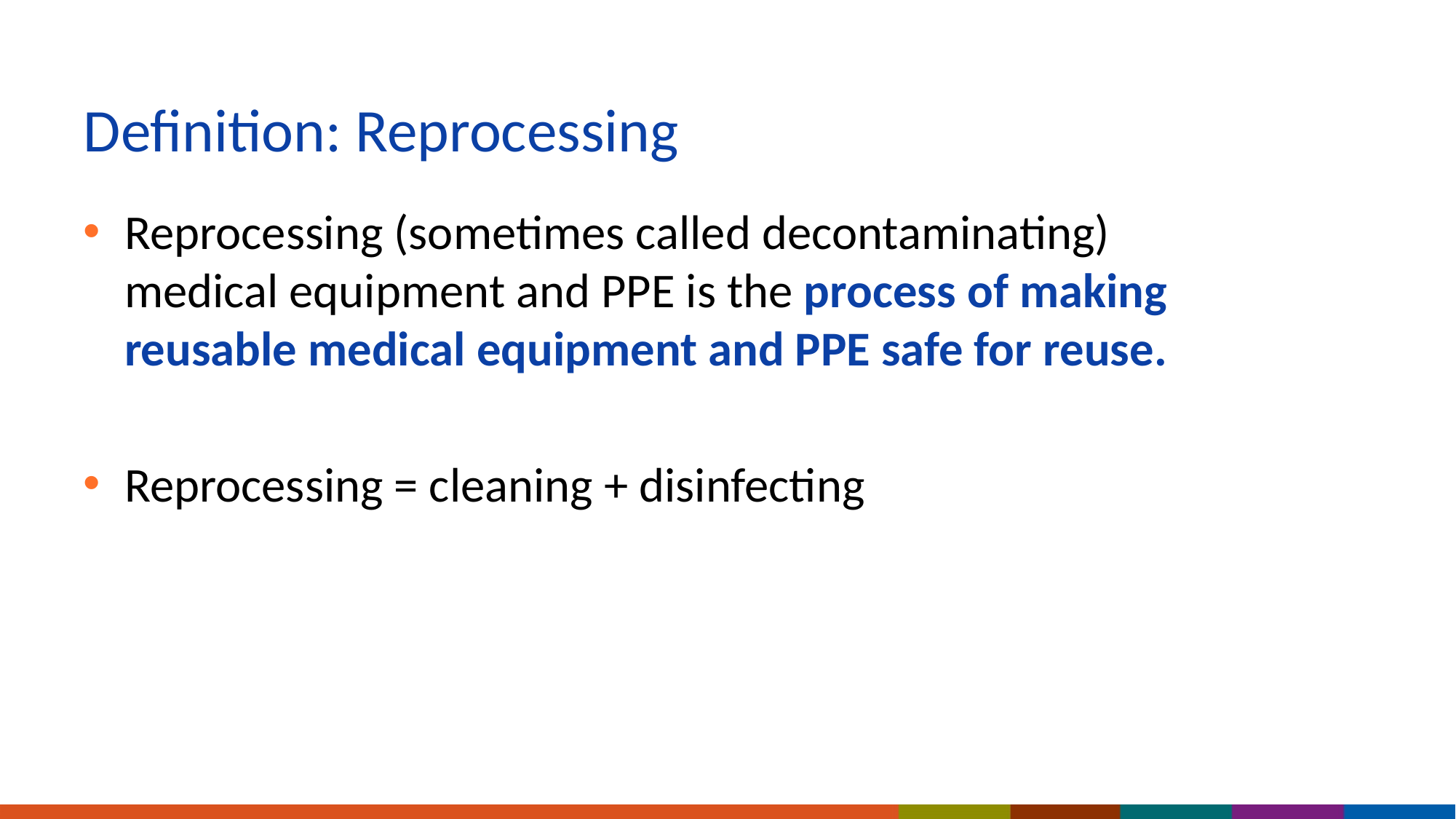

# Definition: Reprocessing
Reprocessing (sometimes called decontaminating) medical equipment and PPE is the process of making reusable medical equipment and PPE safe for reuse.

Reprocessing = cleaning + disinfecting